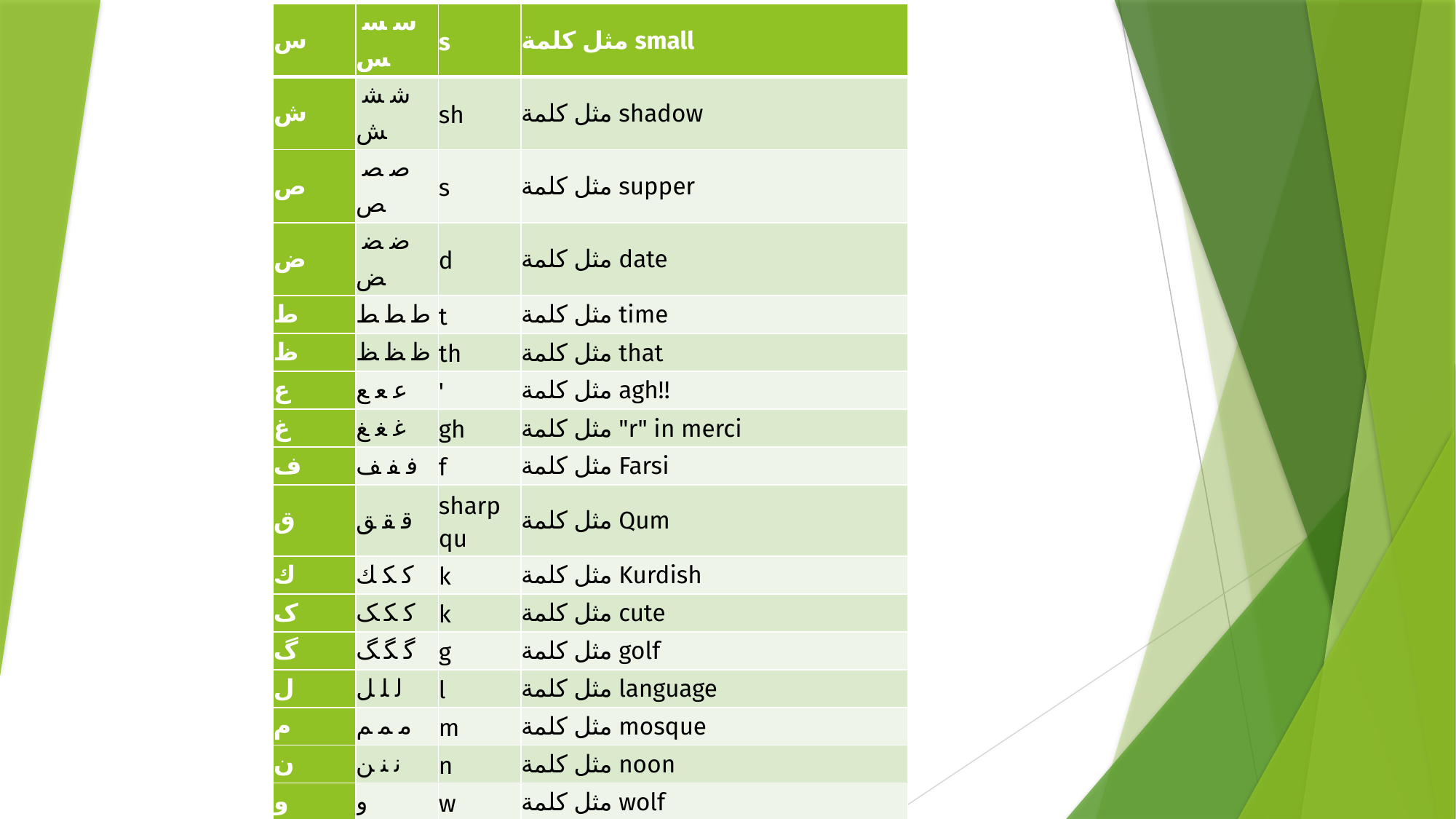

| س | س‍ ‍س‍ ‍س | s | مثل كلمة small |
| --- | --- | --- | --- |
| ش | ش‍ ‍ش‍ ‍ش | sh | مثل كلمة shadow |
| ص | ص‍ ‍ص‍ ‍ص | s | مثل كلمة supper |
| ض | ض‍ ‍ض‍ ‍ض | d | مثل كلمة date |
| ط | ط‍ ‍ط‍ ‍ط | t | مثل كلمة time |
| ظ | ظ‍ ‍ظ‍ ‍ظ | th | مثل كلمة that |
| ع | ع‍ ‍ع‍ ‍ع | ' | مثل كلمة agh!! |
| غ | غ‍ ‍غ‍ ‍غ | gh | مثل كلمة "r" in merci |
| ف | ف‍ ‍ف‍ ‍ف | f | مثل كلمة Farsi |
| ق | ق‍ ‍ق‍ ‍ق | sharp qu | مثل كلمة Qum |
| ك | ك‍ ‍ك‍ ‍ك | k | مثل كلمة Kurdish |
| ک | ک‍ ‍ک‍ ‍ک | k | مثل كلمة cute |
| گ | گ‍ ‍گ‍ ‍گ | g | مثل كلمة golf |
| ل | ل‍ ‍ل‍ ‍ل | l | مثل كلمة language |
| م | م‍ ‍م‍ ‍م | m | مثل كلمة mosque |
| ن | ن‍ ‍ن‍ ‍ن | n | مثل كلمة noon |
| و | و | w | مثل كلمة wolf |
| ه | ه‍ ‍ه‍ ‍ه | h | مثل كلمة house |
| ي | ي‍ ‍ي‍ ‍ي | y | مثل كلمة year |
| ی | ی‍ ‍ی‍ ‍ی | a | مثل كلمة |